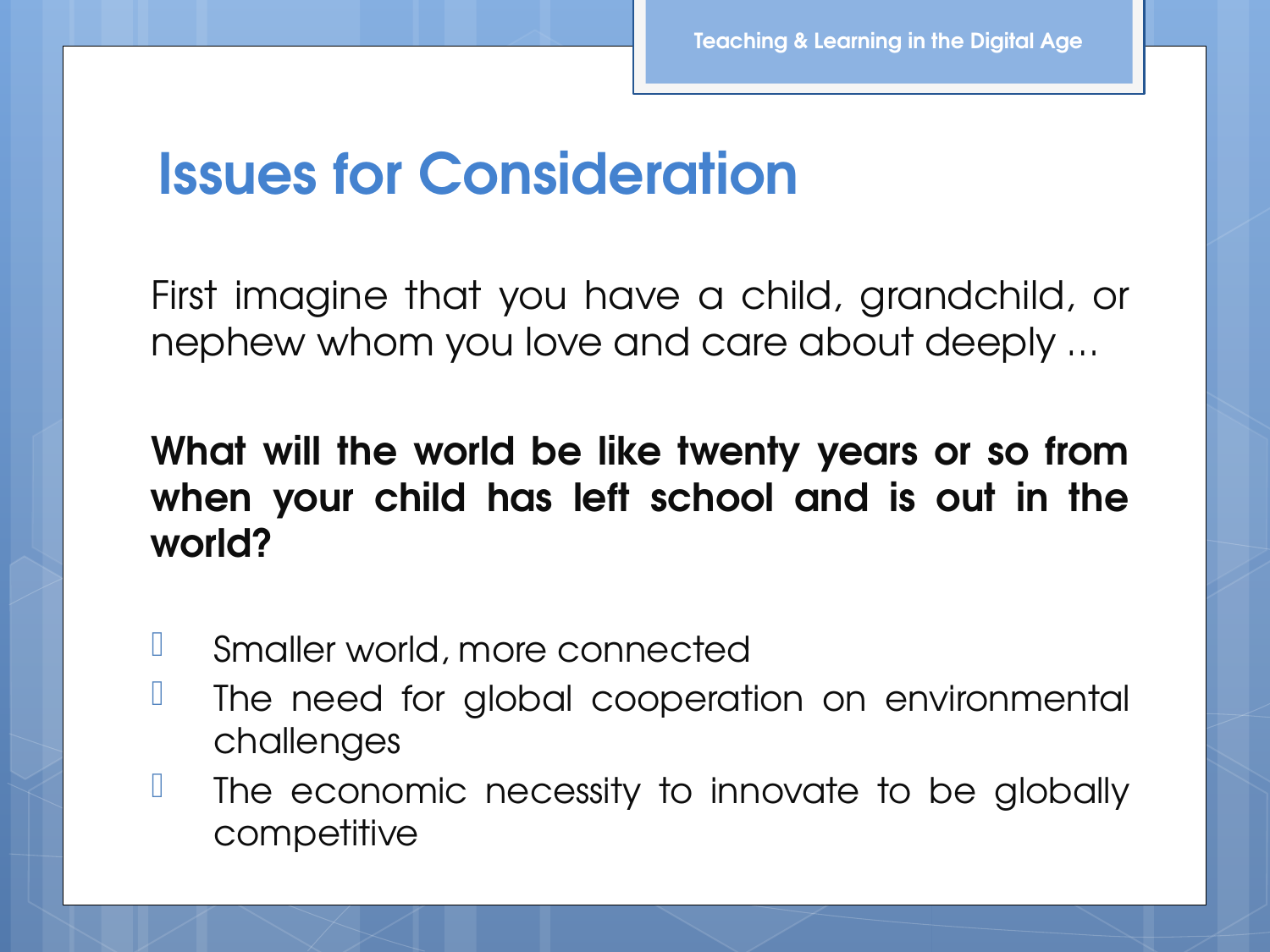

Teaching & Learning in the Digital Age
# Issues for Consideration
First imagine that you have a child, grandchild, or nephew whom you love and care about deeply …

What will the world be like twenty years or so from when your child has left school and is out in the world?

Smaller world, more connected
The need for global cooperation on environmental challenges
The economic necessity to innovate to be globally competitive